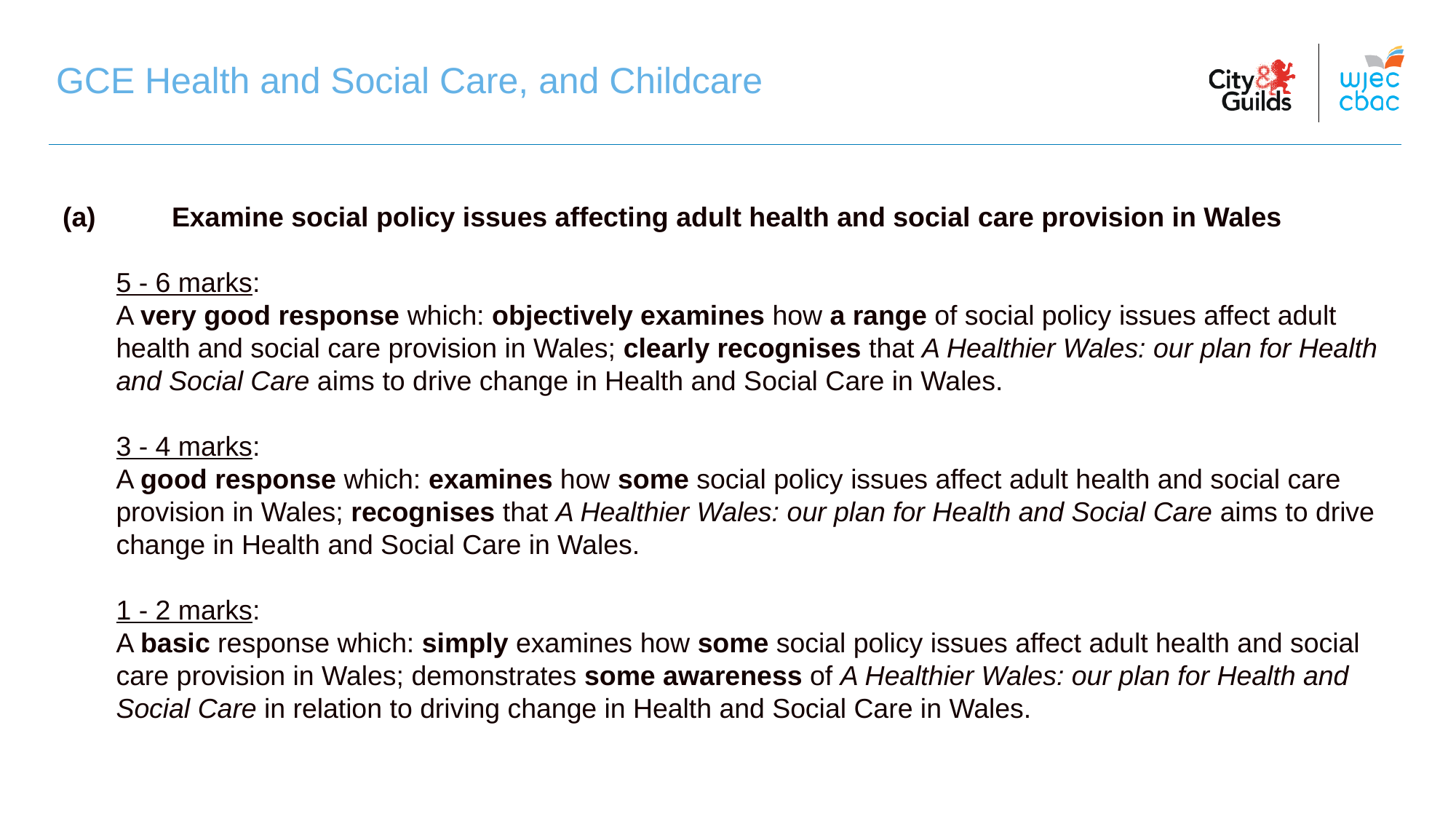

GCE Health and Social Care, and Childcare
(a)	Examine social policy issues affecting adult health and social care provision in Wales

	5 - 6 marks:
	A very good response which: objectively examines how a range of social policy issues affect adult health and social care provision in Wales; clearly recognises that A Healthier Wales: our plan for Health and Social Care aims to drive change in Health and Social Care in Wales.

	3 - 4 marks:
	A good response which: examines how some social policy issues affect adult health and social care provision in Wales; recognises that A Healthier Wales: our plan for Health and Social Care aims to drive change in Health and Social Care in Wales.

	1 - 2 marks:
	A basic response which: simply examines how some social policy issues affect adult health and social care provision in Wales; demonstrates some awareness of A Healthier Wales: our plan for Health and Social Care in relation to driving change in Health and Social Care in Wales.